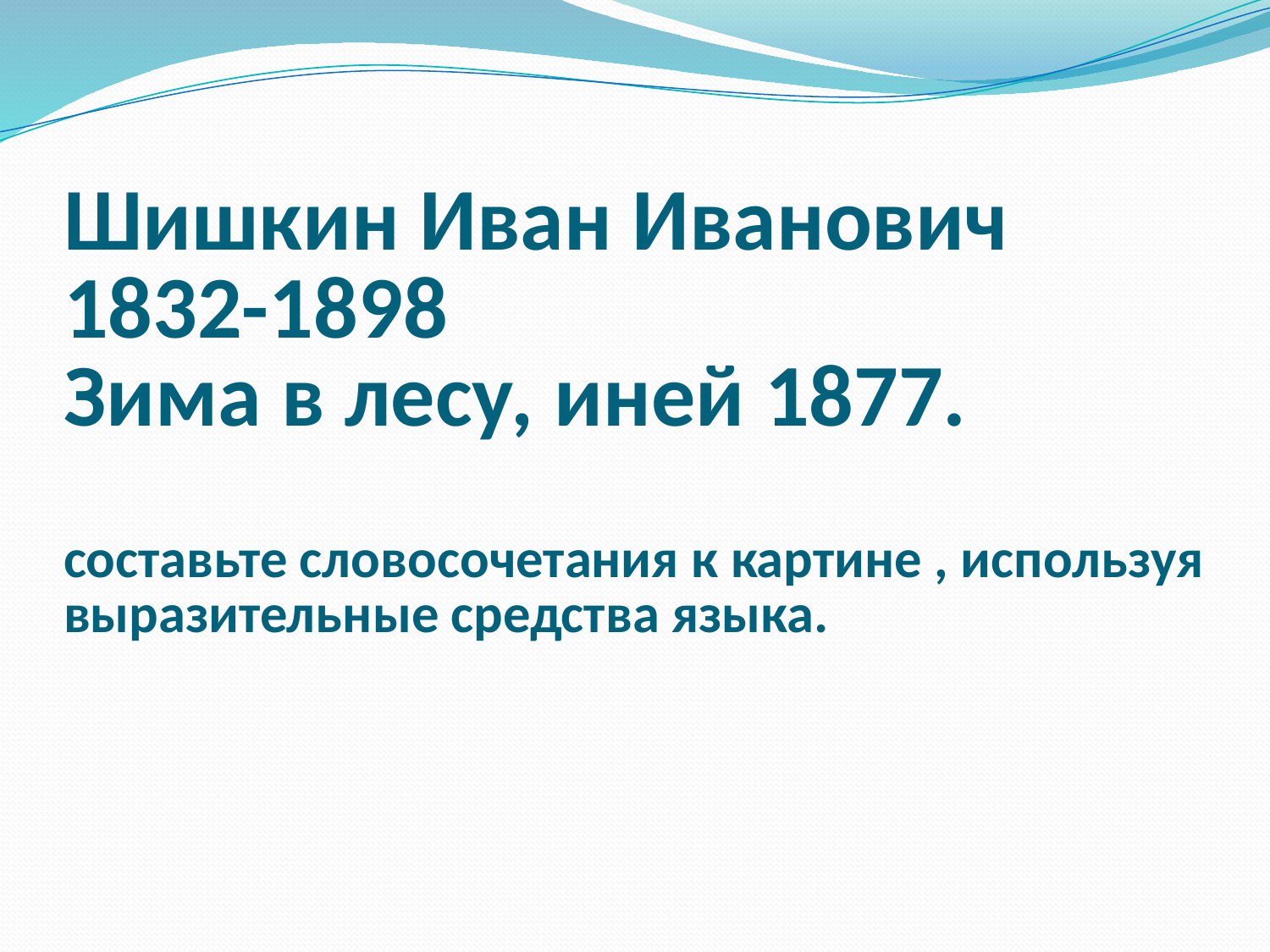

# Шишкин Иван Иванович         1832-1898 Зима в лесу, иней 1877. составьте словосочетания к картине , используя выразительные средства языка.